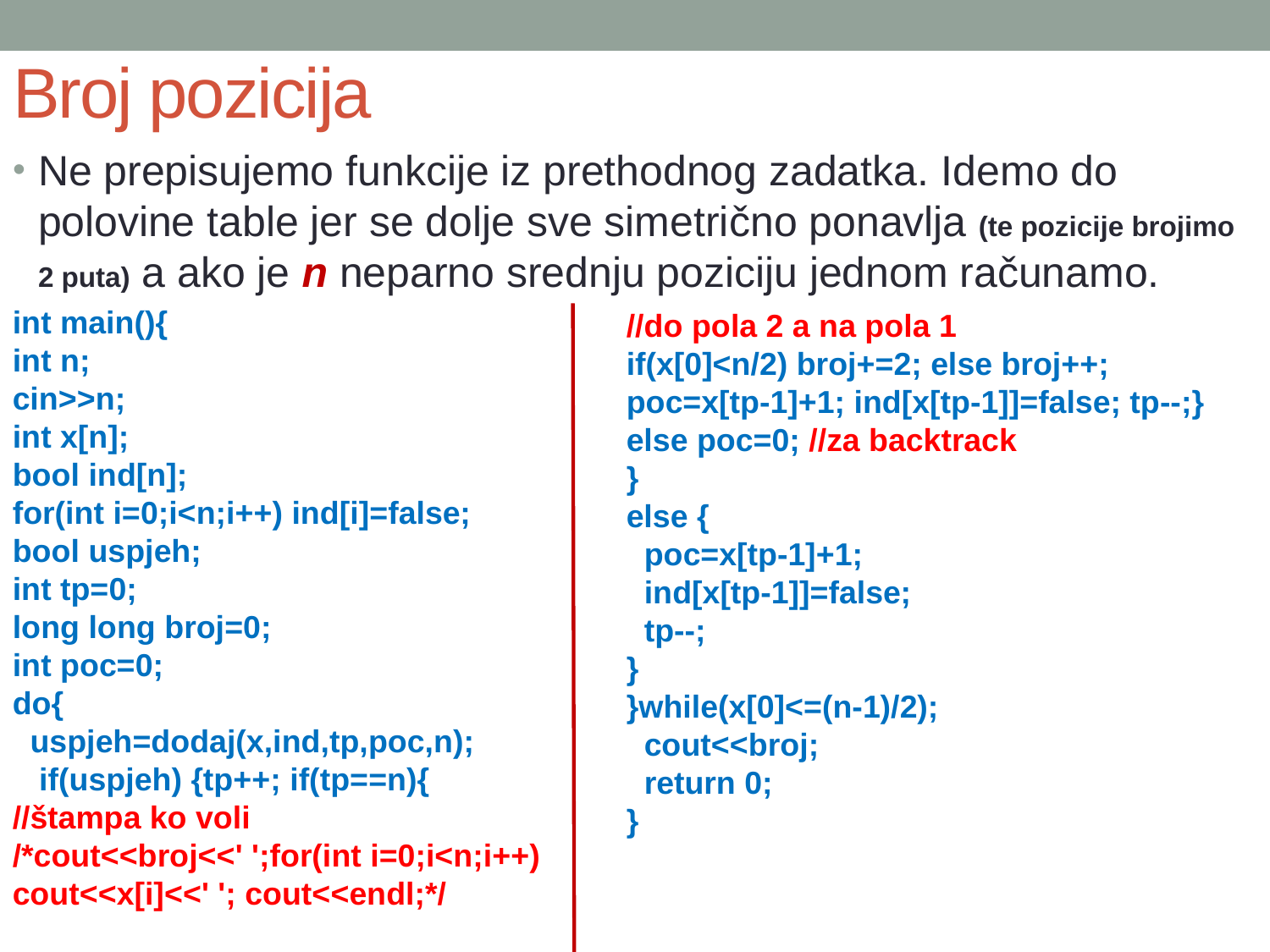

# Broj pozicija
Ne prepisujemo funkcije iz prethodnog zadatka. Idemo do polovine table jer se dolje sve simetrično ponavlja (te pozicije brojimo 2 puta) a ako je n neparno srednju poziciju jednom računamo.
int main(){
int n;
cin>>n;
int x[n];
bool ind[n];
for(int i=0;i<n;i++) ind[i]=false;
bool uspjeh;
int tp=0;
long long broj=0;
int poc=0;
do{
  uspjeh=dodaj(x,ind,tp,poc,n);
   if(uspjeh) {tp++; if(tp==n){
//štampa ko voli
/*cout<<broj<<' ';for(int i=0;i<n;i++) cout<<x[i]<<' '; cout<<endl;*/
//do pola 2 a na pola 1
if(x[0]<n/2) broj+=2; else broj++; poc=x[tp-1]+1; ind[x[tp-1]]=false; tp--;} else poc=0; //za backtrack
}
else {
  poc=x[tp-1]+1;
  ind[x[tp-1]]=false;
  tp--;
}
}while(x[0]<=(n-1)/2);
  cout<<broj;
  return 0;
}